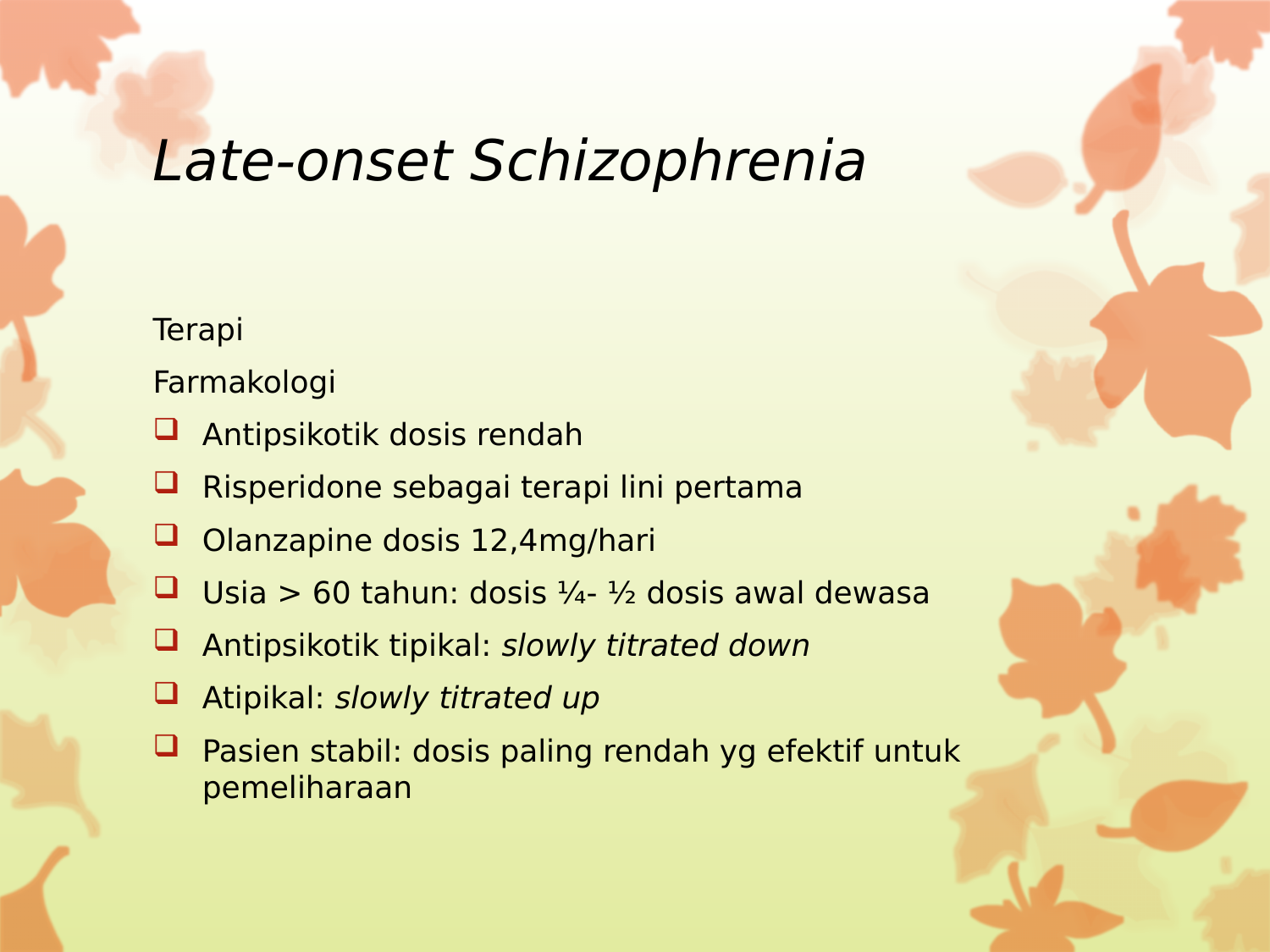

# Late-onset Schizophrenia

Terapi
Farmakologi
Antipsikotik dosis rendah
Risperidone sebagai terapi lini pertama
Olanzapine dosis 12,4mg/hari
Usia > 60 tahun: dosis ¼- ½ dosis awal dewasa
Antipsikotik tipikal: slowly titrated down
Atipikal: slowly titrated up
Pasien stabil: dosis paling rendah yg efektif untuk pemeliharaan